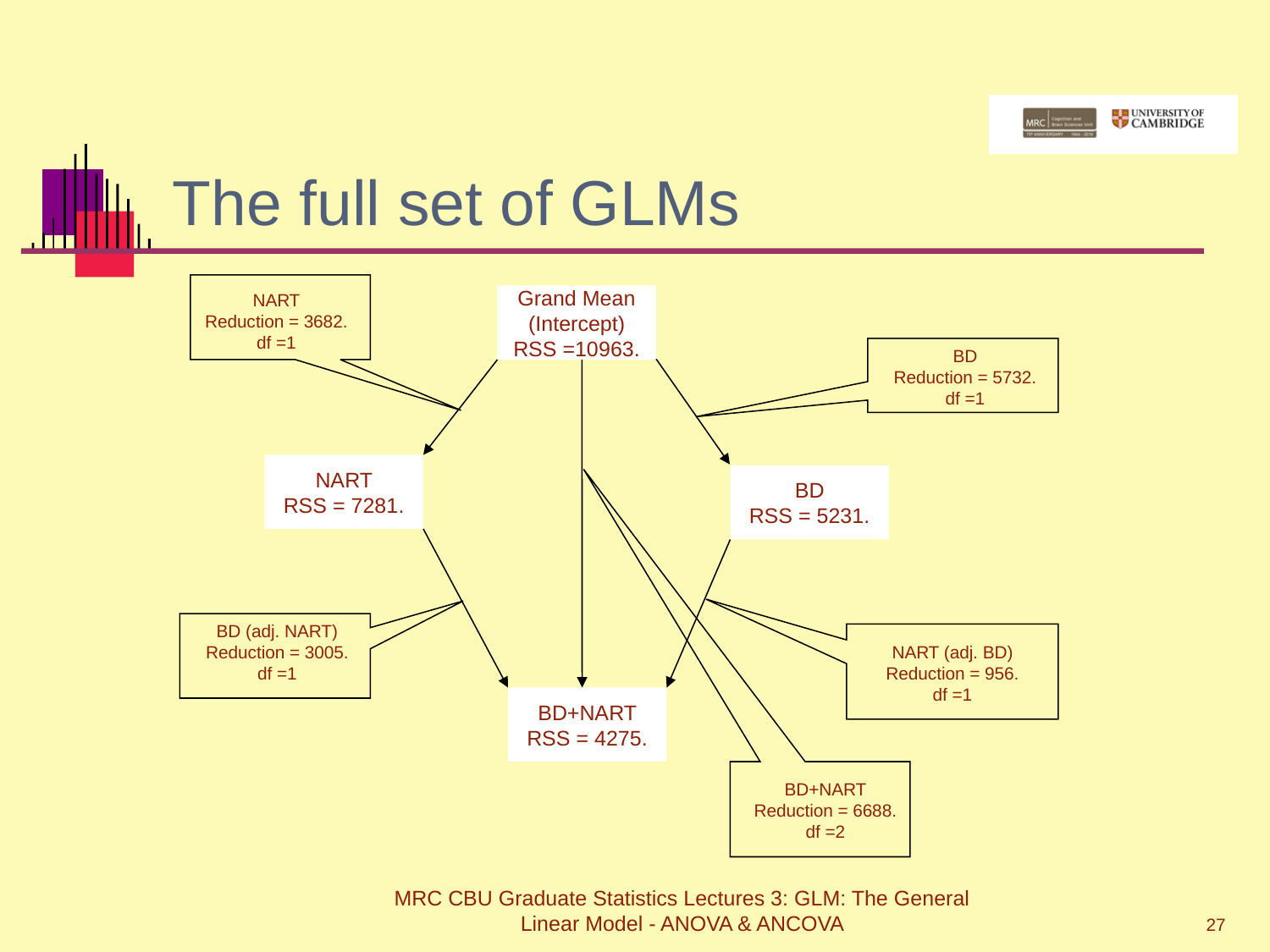

# The full set of GLMs

NART
Reduction = 3682.
df =1
Grand Mean
(Intercept)
RSS =10963.

BD
Reduction = 5732.
df =1

NART
RSS = 7281.
BD
RSS = 5231.

BD (adj. NART)
Reduction = 3005.
df =1

NART (adj. BD)
Reduction = 956.
df =1
BD+NART
RSS = 4275.

BD+NART
Reduction = 6688.
df =2

MRC CBU Graduate Statistics Lectures 3: GLM: The General Linear Model - ANOVA & ANCOVA
27